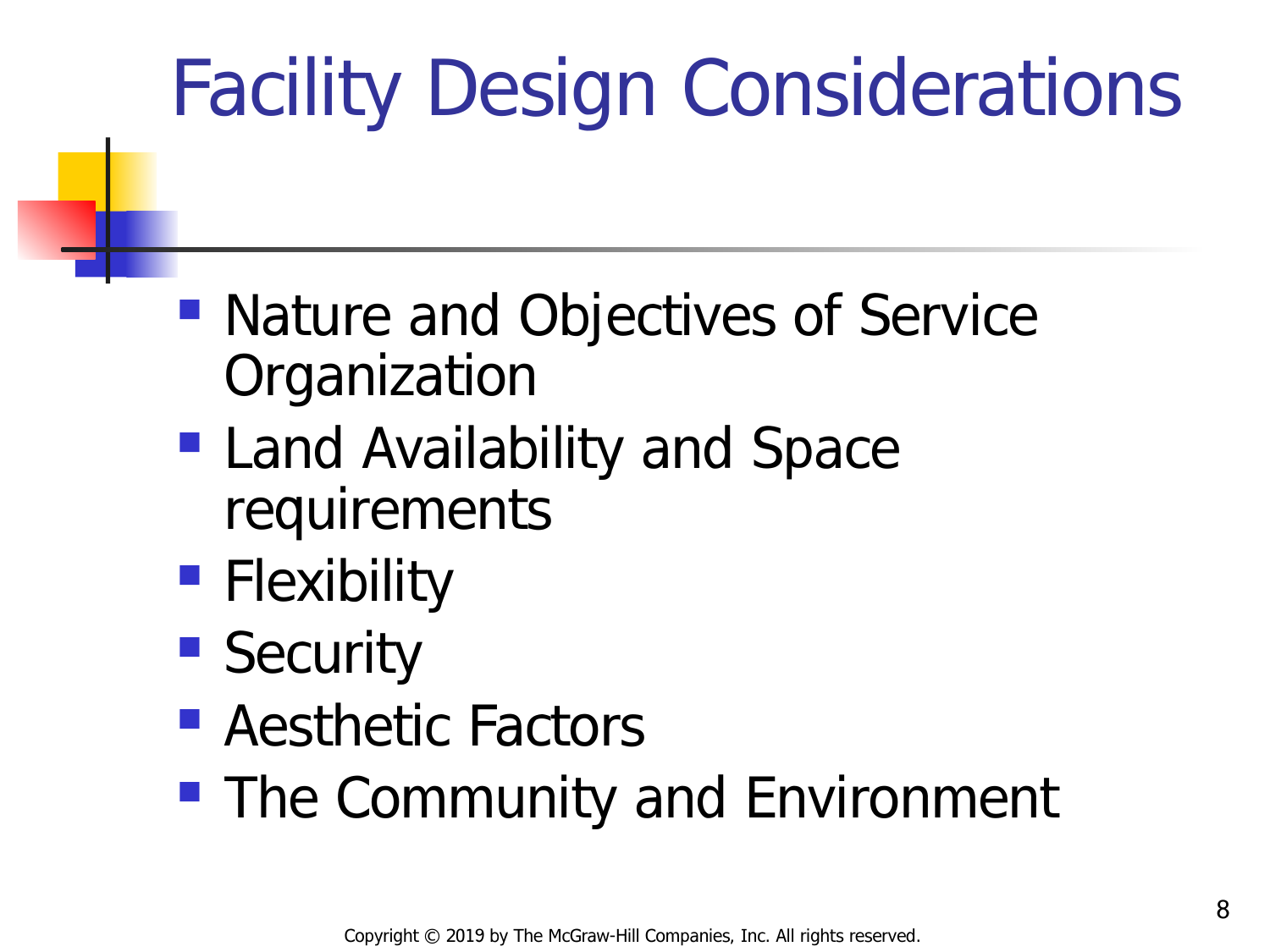

# Facility Design Considerations
Nature and Objectives of Service Organization
Land Availability and Space requirements
Flexibility
Security
Aesthetic Factors
The Community and Environment
8
Copyright © 2019 by The McGraw-Hill Companies, Inc. All rights reserved.